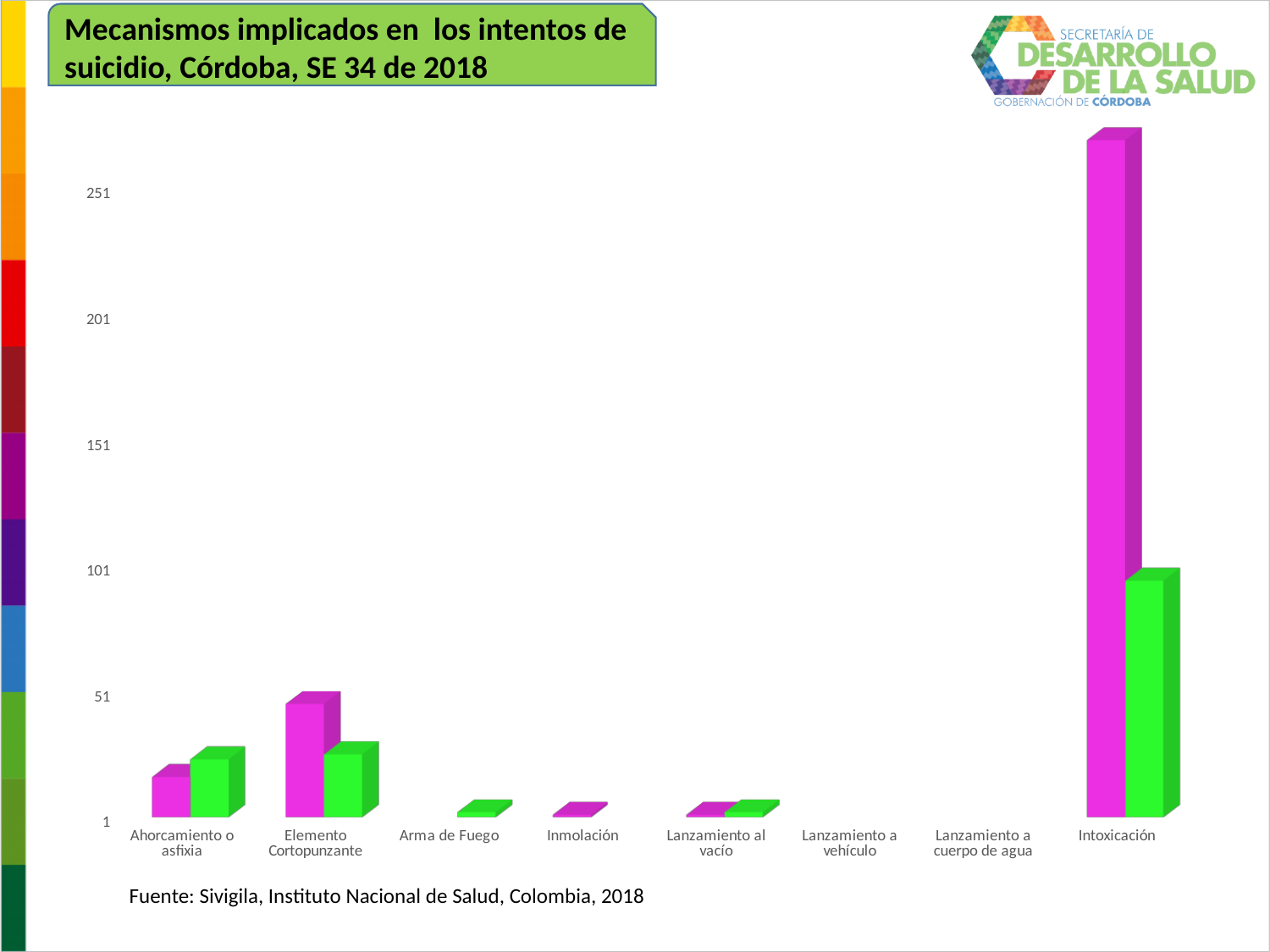

Mecanismos implicados en  los intentos de suicidio, Córdoba, SE 34 de 2018

[unsupported chart]

Fuente: Sivigila, Instituto Nacional de Salud, Colombia, 2018